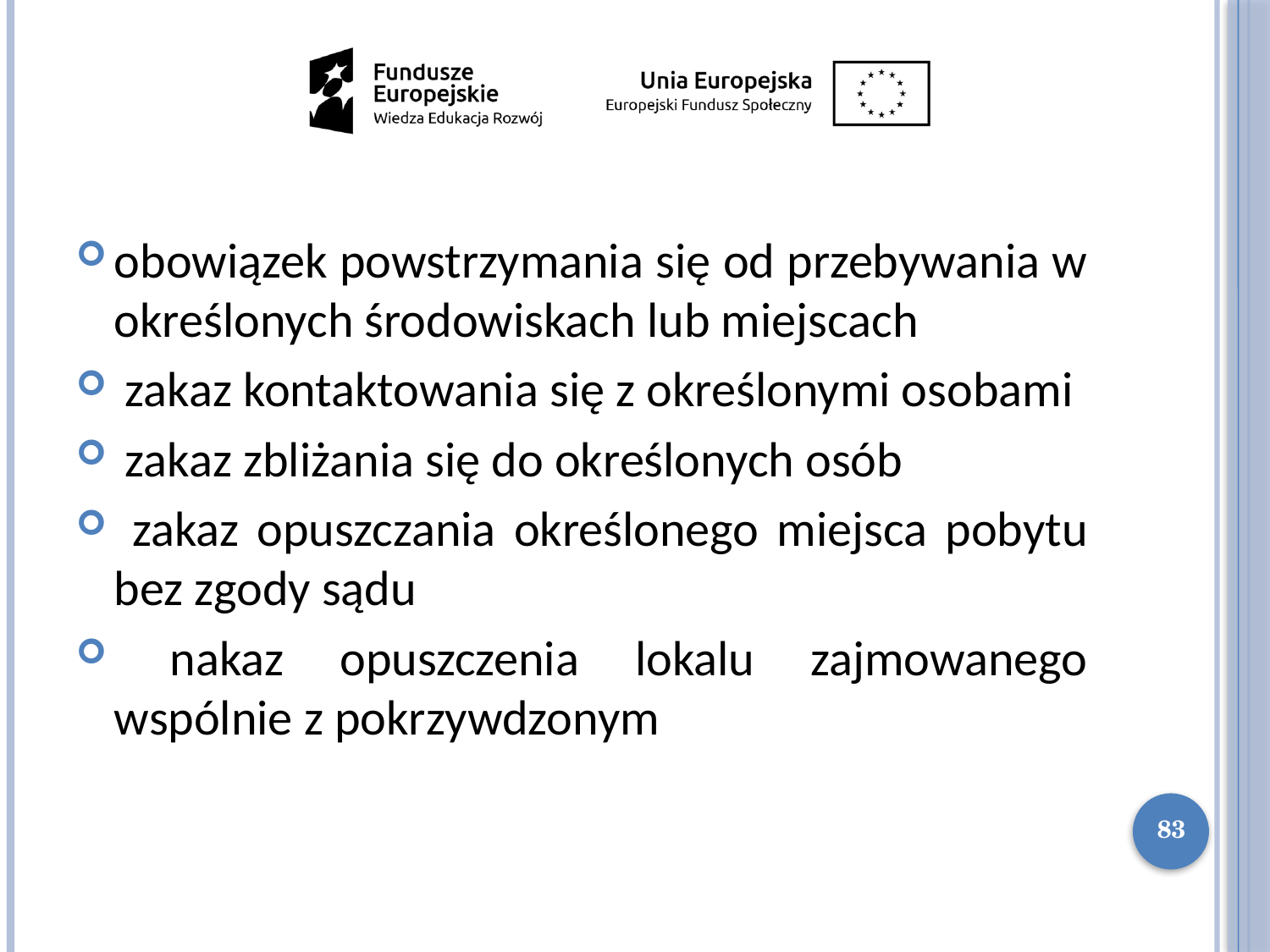

obowiązek powstrzymania się od przebywania w określonych środowiskach lub miejscach
 zakaz kontaktowania się z określonymi osobami
 zakaz zbliżania się do określonych osób
 zakaz opuszczania określonego miejsca pobytu bez zgody sądu
 nakaz opuszczenia lokalu zajmowanego wspólnie z pokrzywdzonym

83